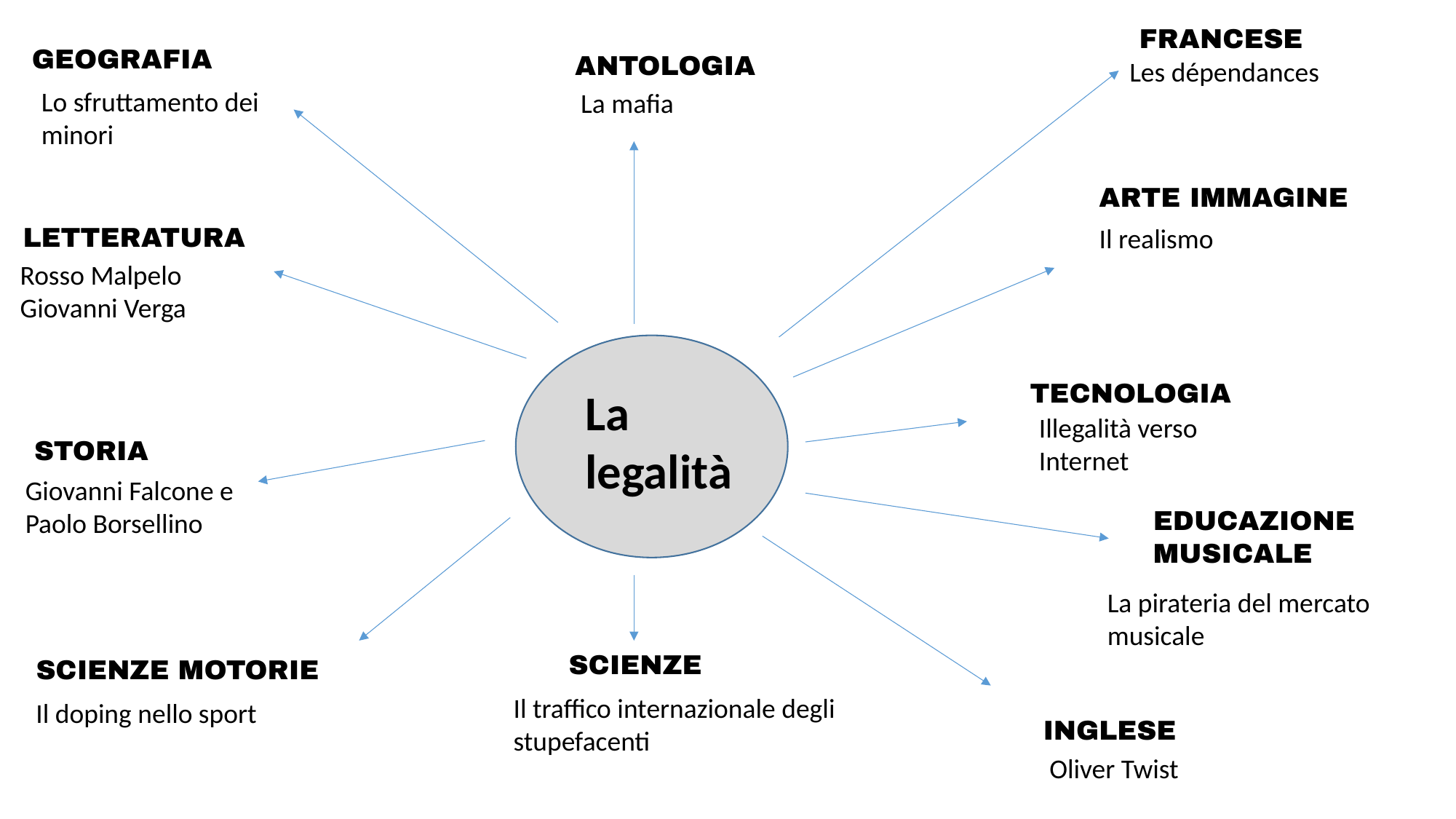

FRANCESE
GEOGRAFIA
ANTOLOGIA
Les dépendances
Lo sfruttamento dei minori
La mafia
ARTE IMMAGINE
LETTERATURA
Il realismo
Rosso Malpelo
Giovanni Verga

TECNOLOGIA
La legalità
Illegalità verso Internet
STORIA
Giovanni Falcone e Paolo Borsellino
EDUCAZIONE MUSICALE
La pirateria del mercato musicale
SCIENZE
SCIENZE MOTORIE
Il traffico internazionale degli stupefacenti
Il doping nello sport
INGLESE
Oliver Twist